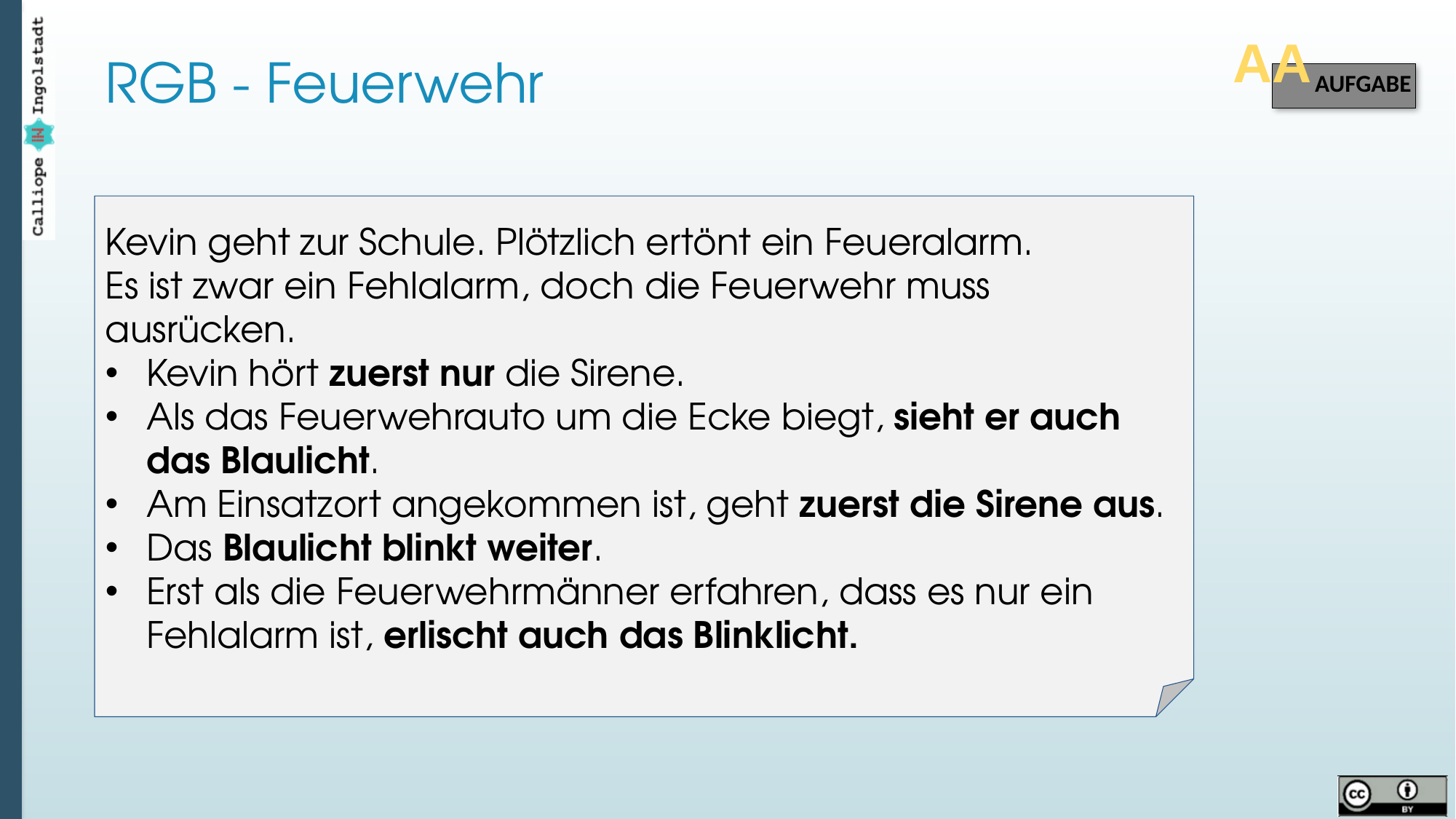

AA
AUFGABE
# RGB - Feuerwehr
Kevin geht zur Schule. Plötzlich ertönt ein Feueralarm.
Es ist zwar ein Fehlalarm, doch die Feuerwehr muss ausrücken.
Kevin hört zuerst nur die Sirene.
Als das Feuerwehrauto um die Ecke biegt, sieht er auch das Blaulicht.
Am Einsatzort angekommen ist, geht zuerst die Sirene aus.
Das Blaulicht blinkt weiter.
Erst als die Feuerwehrmänner erfahren, dass es nur ein Fehlalarm ist, erlischt auch das Blinklicht.